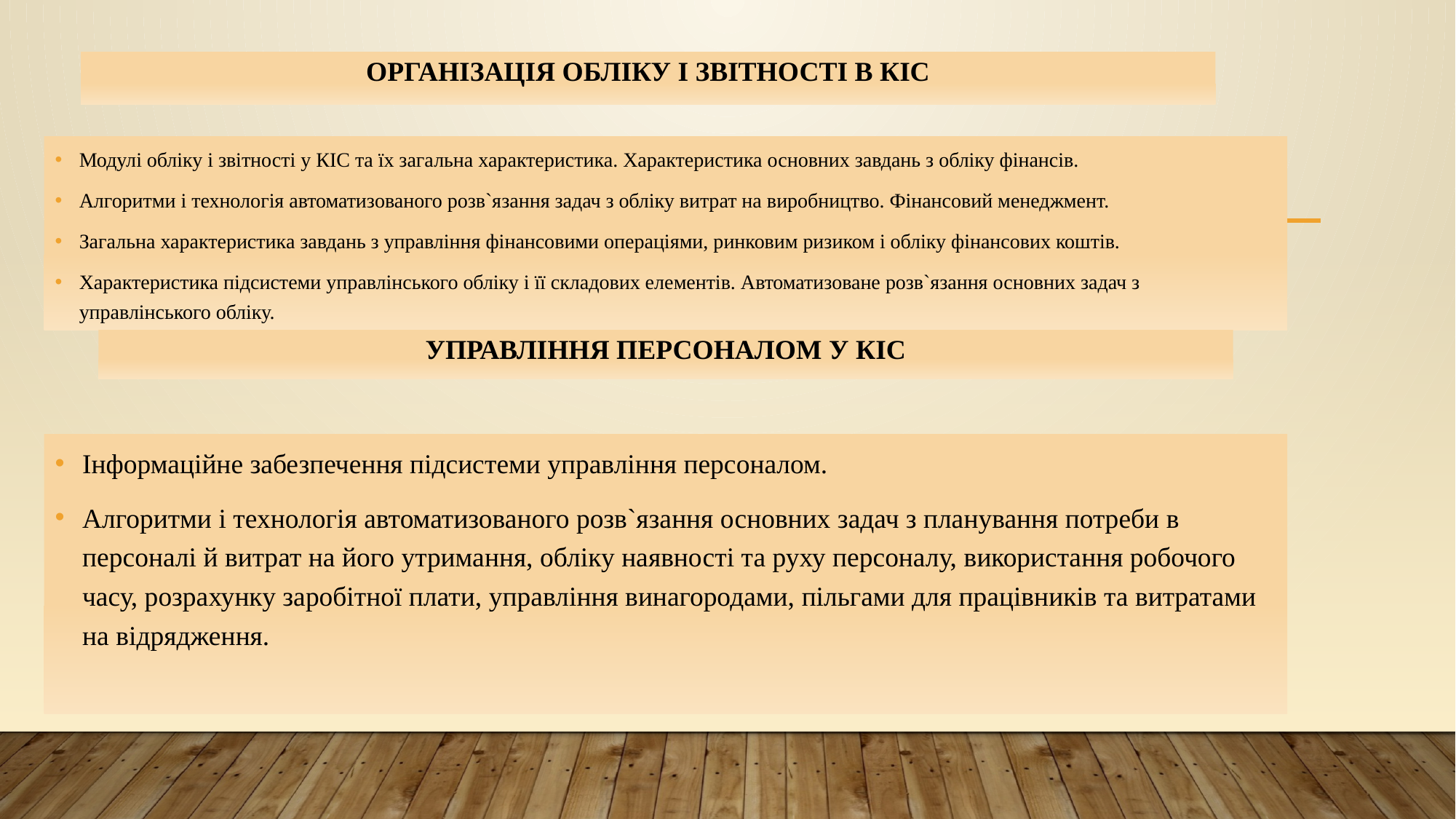

# Організація обліку і звітності в КІС
Модулі обліку і звітності у КІС та їх загальна характеристика. Характеристика основних завдань з обліку фінансів.
Алгоритми і технологія автоматизованого розв`язання задач з обліку витрат на виробництво. Фінансовий менеджмент.
Загальна характеристика завдань з управління фінансовими операціями, ринковим ризиком і обліку фінансових коштів.
Характеристика підсистеми управлінського обліку і її складових елементів. Автоматизоване розв`язання основних задач з управлінського обліку.

Управління персоналом у КІС
Інформаційне забезпечення підсистеми управління персоналом.
Алгоритми і технологія автоматизованого розв`язання основних задач з планування потреби в персоналі й витрат на його утримання, обліку наявності та руху персоналу, використання робочого часу, розрахунку заробітної плати, управління винагородами, пільгами для працівників та витратами на відрядження.